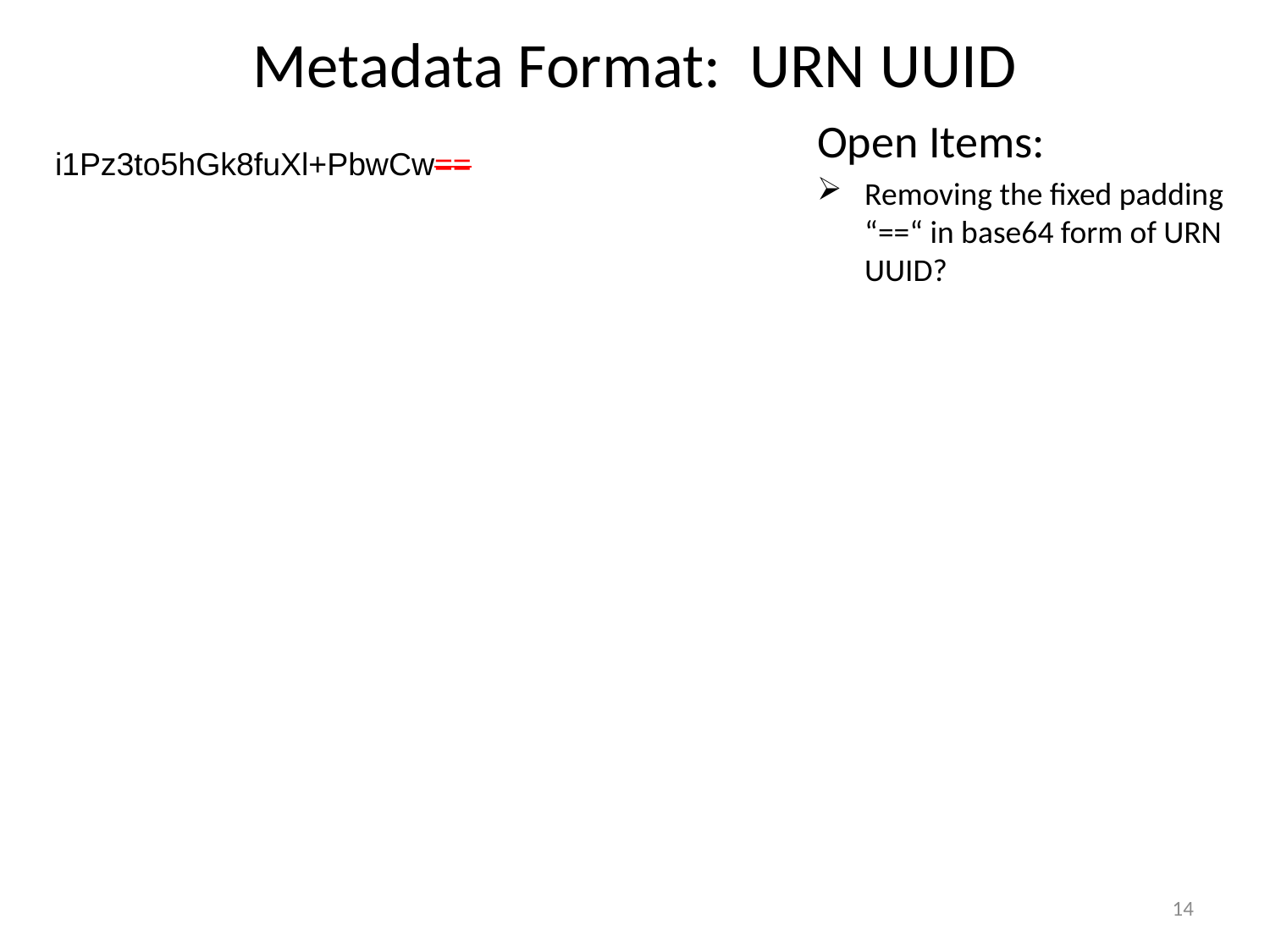

# Metadata Format:  URN UUID
Open Items:
Removing the fixed padding “==“ in base64 form of URN UUID?

i1Pz3to5hGk8fuXl+PbwCw==

14